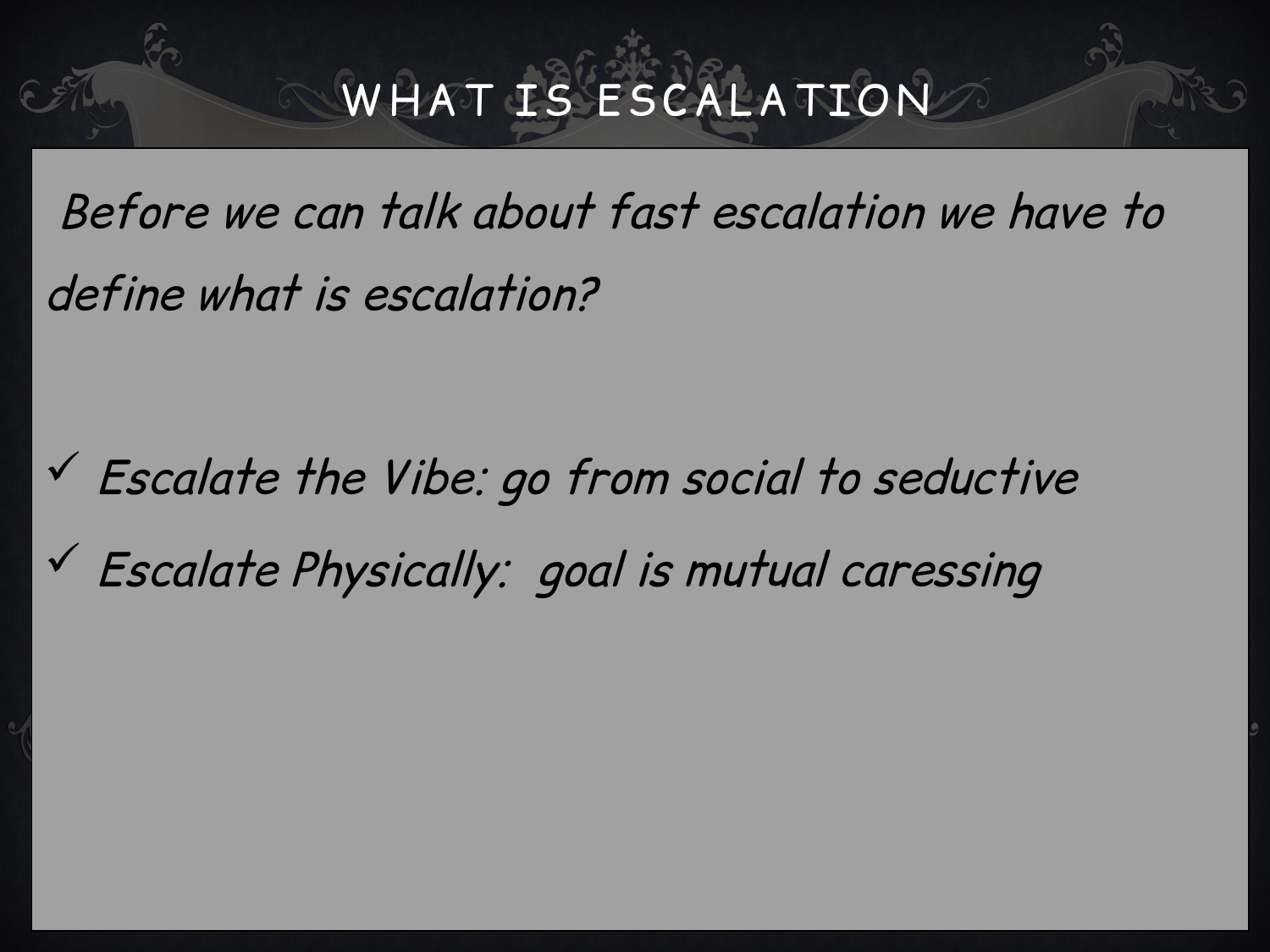

# What is Escalation
 Before we can talk about fast escalation we have to define what is escalation?

 Escalate the Vibe: go from social to seductive
 Escalate Physically:  goal is mutual caressing